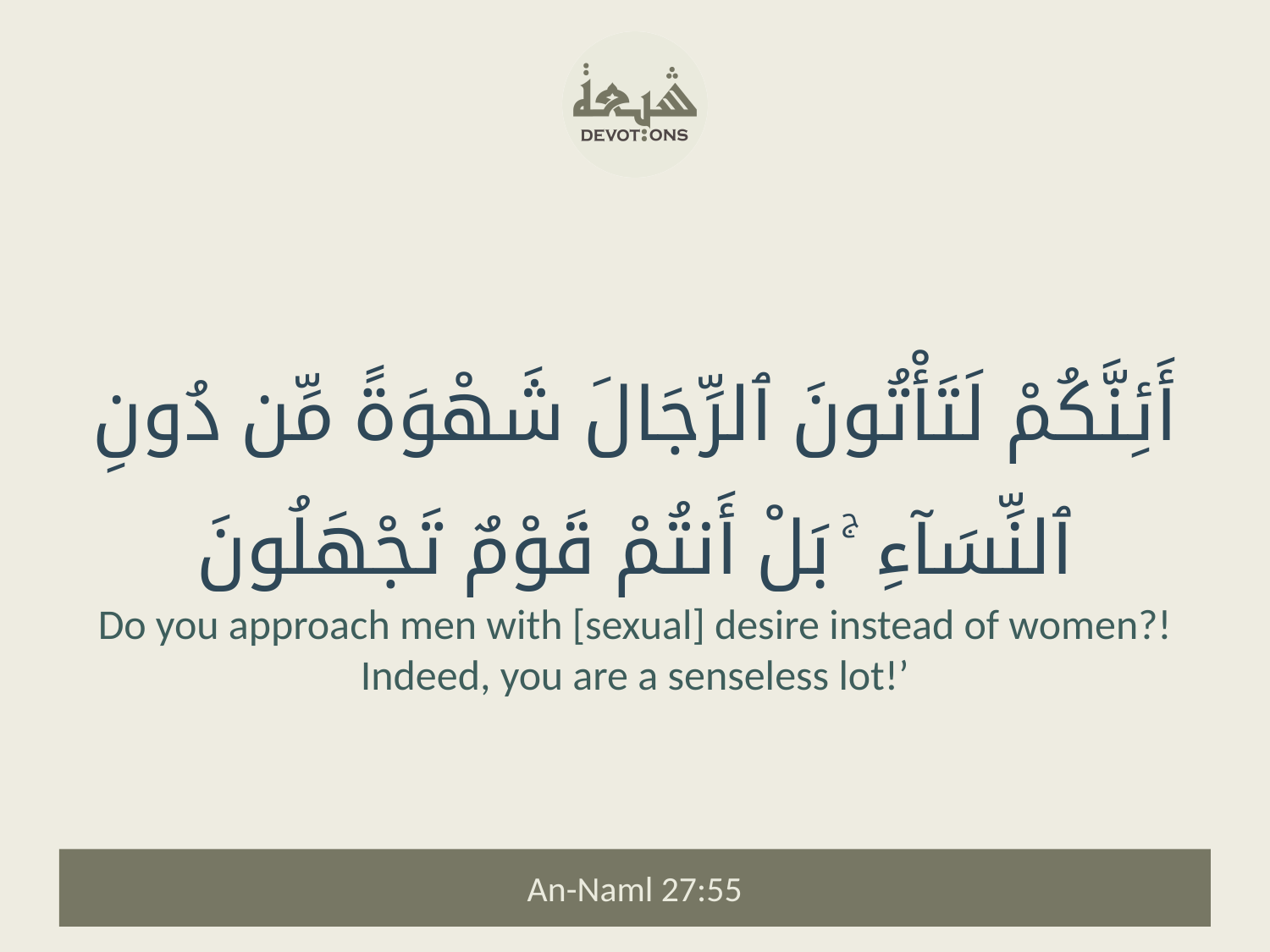

أَئِنَّكُمْ لَتَأْتُونَ ٱلرِّجَالَ شَهْوَةً مِّن دُونِ ٱلنِّسَآءِ ۚ بَلْ أَنتُمْ قَوْمٌ تَجْهَلُونَ
Do you approach men with [sexual] desire instead of women?! Indeed, you are a senseless lot!’
An-Naml 27:55